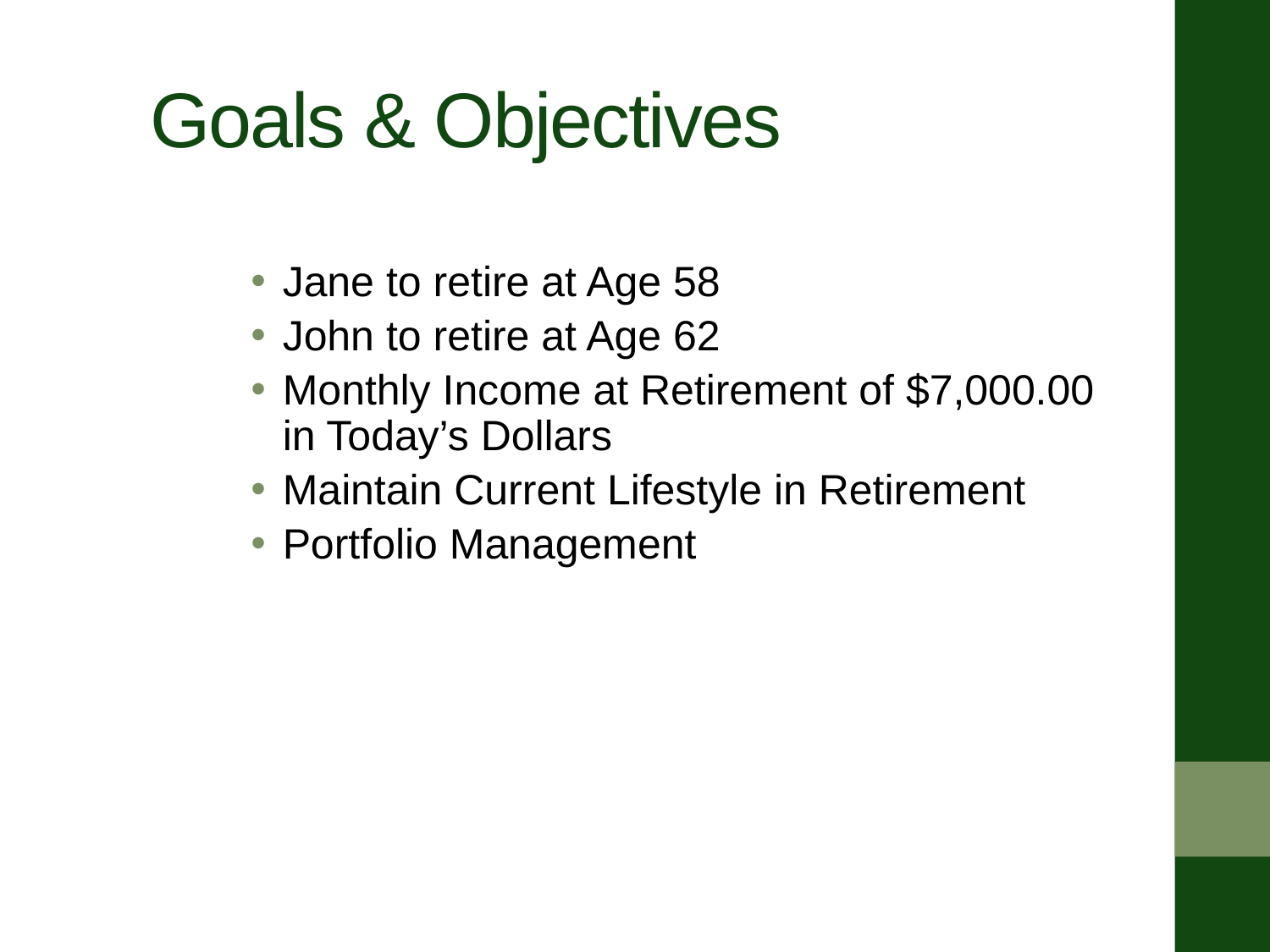

# Goals & Objectives
Jane to retire at Age 58
John to retire at Age 62
Monthly Income at Retirement of $7,000.00 in Today’s Dollars
Maintain Current Lifestyle in Retirement
Portfolio Management